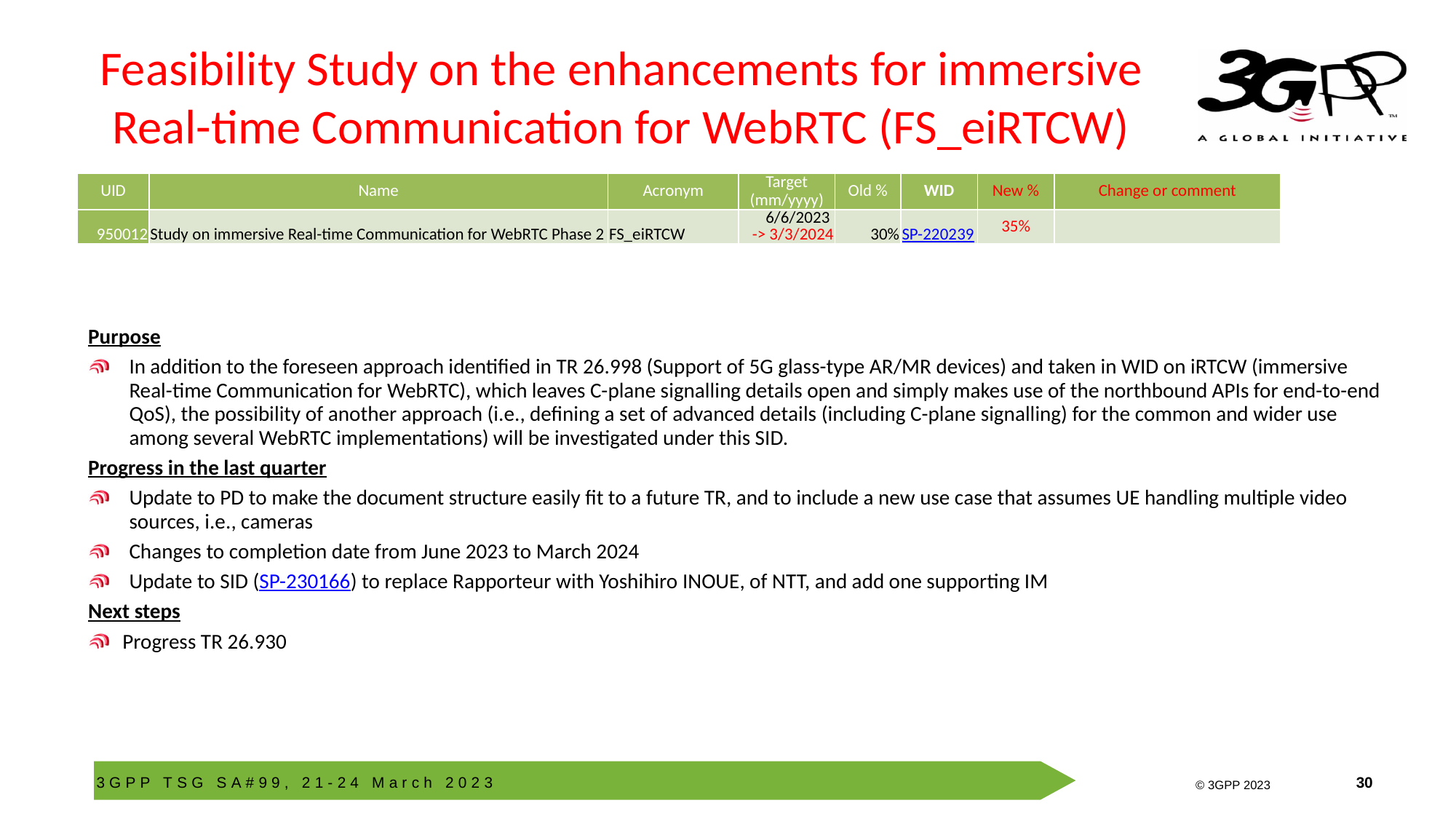

# Feasibility Study on the enhancements for immersive Real-time Communication for WebRTC (FS_eiRTCW)
| UID | Name | Acronym | Target (mm/yyyy) | Old % | WID | New % | Change or comment |
| --- | --- | --- | --- | --- | --- | --- | --- |
| 950012 | Study on immersive Real-time Communication for WebRTC Phase 2 | FS\_eiRTCW | 6/6/2023 -> 3/3/2024 | 30% | SP-220239 | 35% |  |
Purpose
In addition to the foreseen approach identified in TR 26.998 (Support of 5G glass-type AR/MR devices) and taken in WID on iRTCW (immersive Real-time Communication for WebRTC), which leaves C-plane signalling details open and simply makes use of the northbound APIs for end-to-end QoS), the possibility of another approach (i.e., defining a set of advanced details (including C-plane signalling) for the common and wider use among several WebRTC implementations) will be investigated under this SID.
Progress in the last quarter
Update to PD to make the document structure easily fit to a future TR, and to include a new use case that assumes UE handling multiple video sources, i.e., cameras
Changes to completion date from June 2023 to March 2024
Update to SID (SP-230166) to replace Rapporteur with Yoshihiro INOUE, of NTT, and add one supporting IM
Next steps
Progress TR 26.930